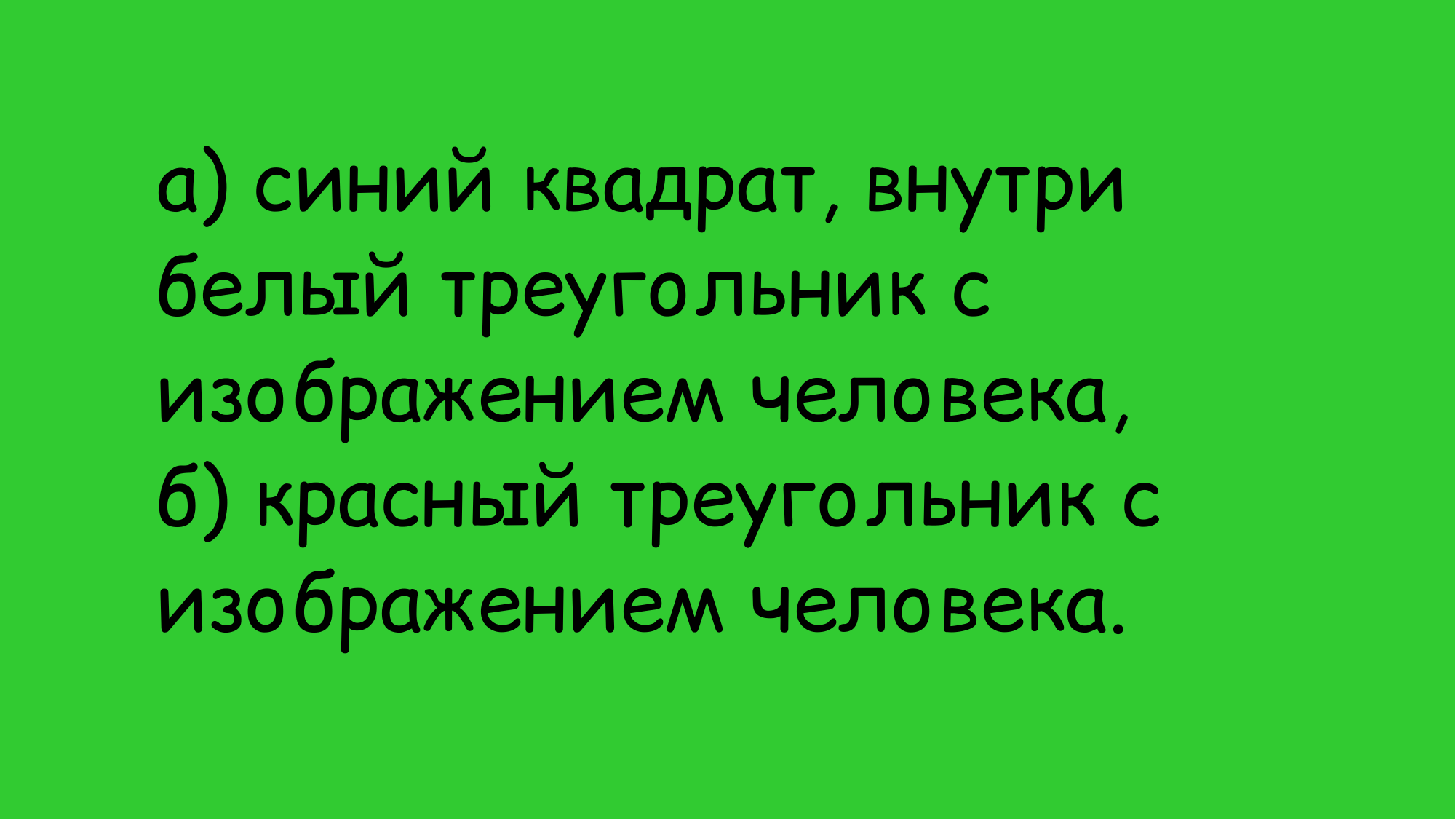

а) синий квадрат, внутри белый треугольник с изображением человека,
б) красный треугольник с изображением человека.